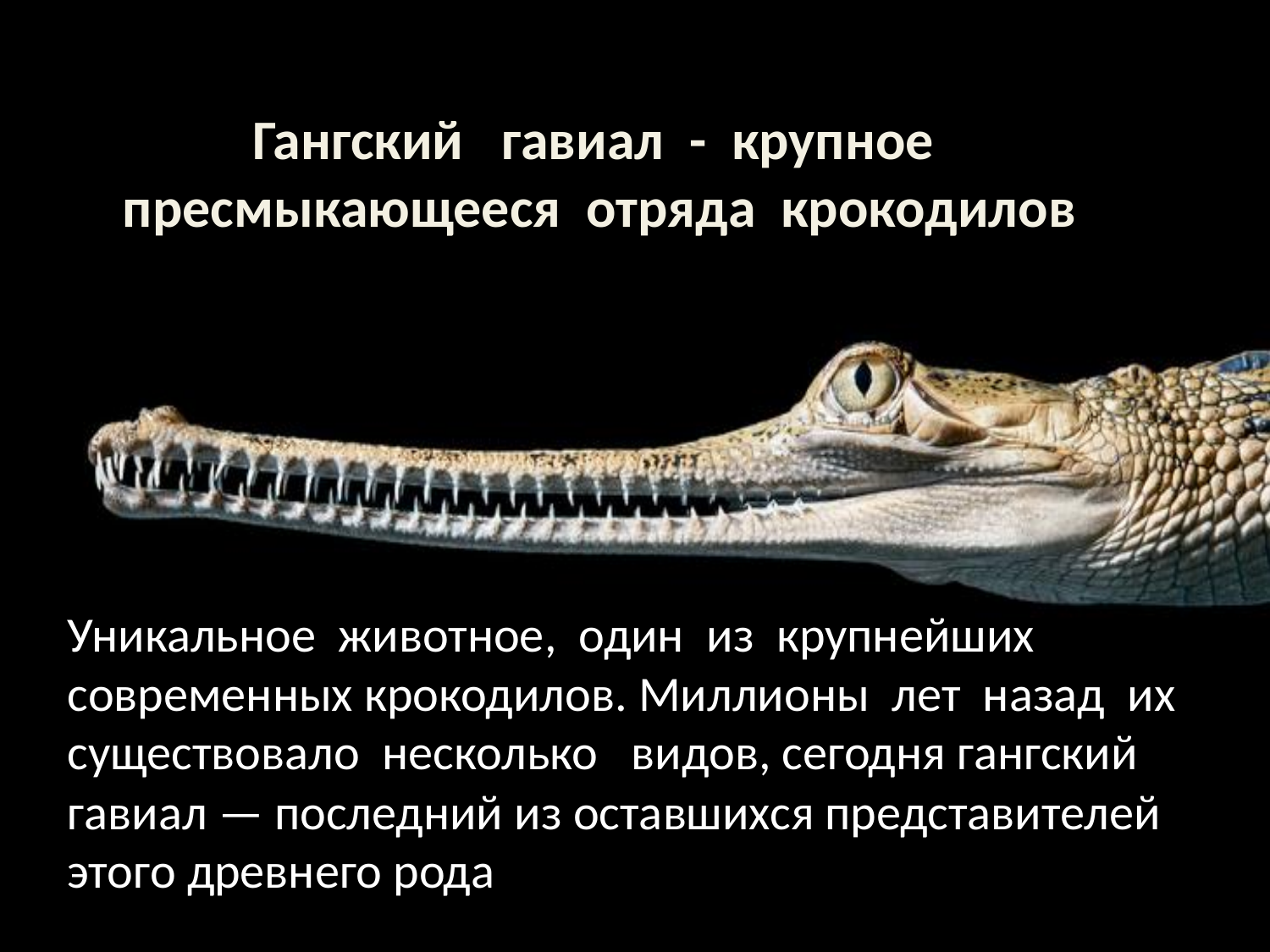

# Гангский   гавиал  -  крупное  пресмыкающееся  отряда  крокодилов
Уникальное  животное,  один  из  крупнейших современных крокодилов. Миллионы  лет  назад  их существовало  несколько   видов, сегодня гангский гавиал — последний из оставшихся представителей этого древнего рода